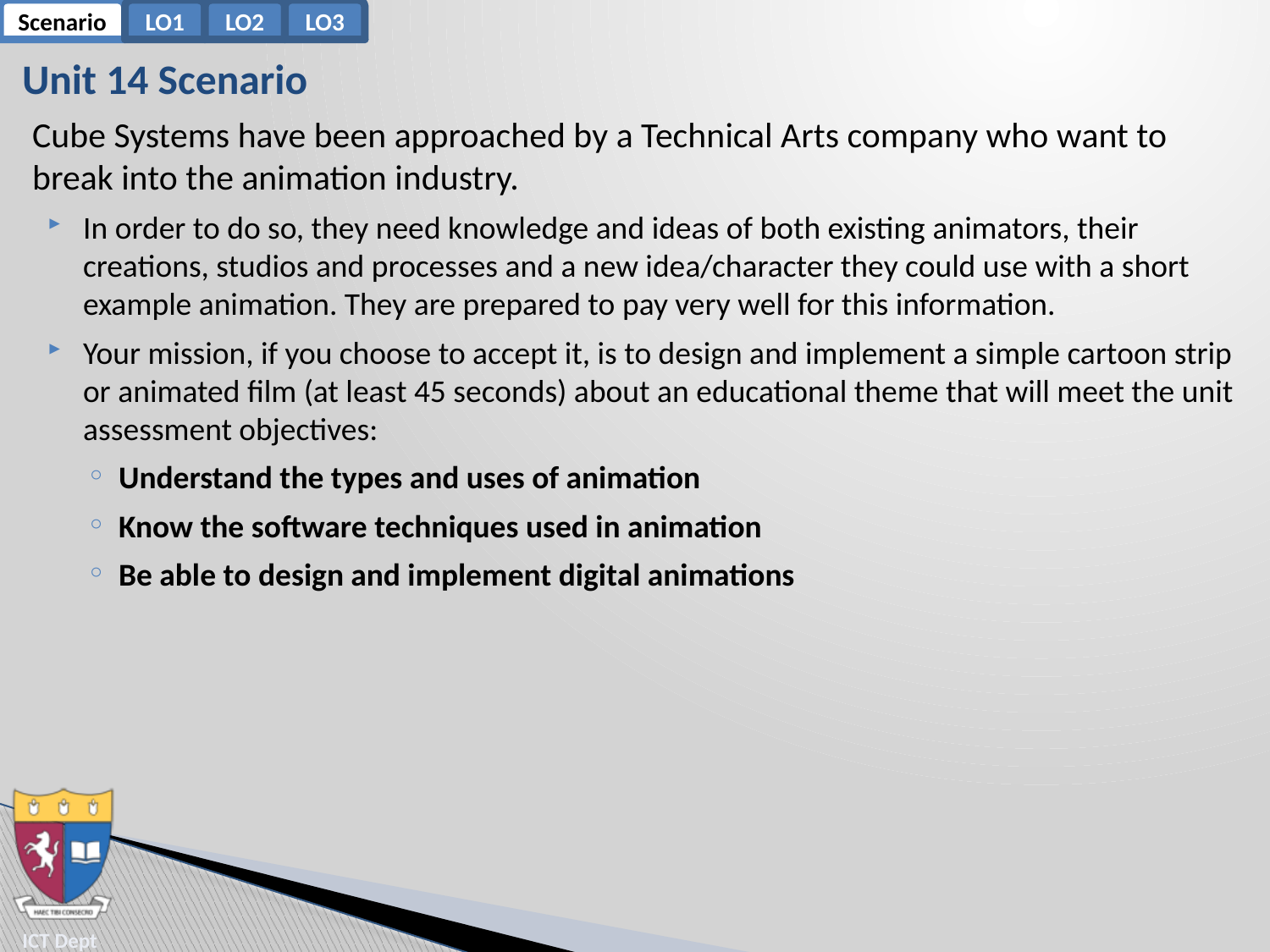

Scenario
LO1
LO2
LO3
# Unit 14 Scenario
Cube Systems have been approached by a Technical Arts company who want to break into the animation industry.
In order to do so, they need knowledge and ideas of both existing animators, their creations, studios and processes and a new idea/character they could use with a short example animation. They are prepared to pay very well for this information.
Your mission, if you choose to accept it, is to design and implement a simple cartoon strip or animated film (at least 45 seconds) about an educational theme that will meet the unit assessment objectives:
Understand the types and uses of animation
Know the software techniques used in animation
Be able to design and implement digital animations